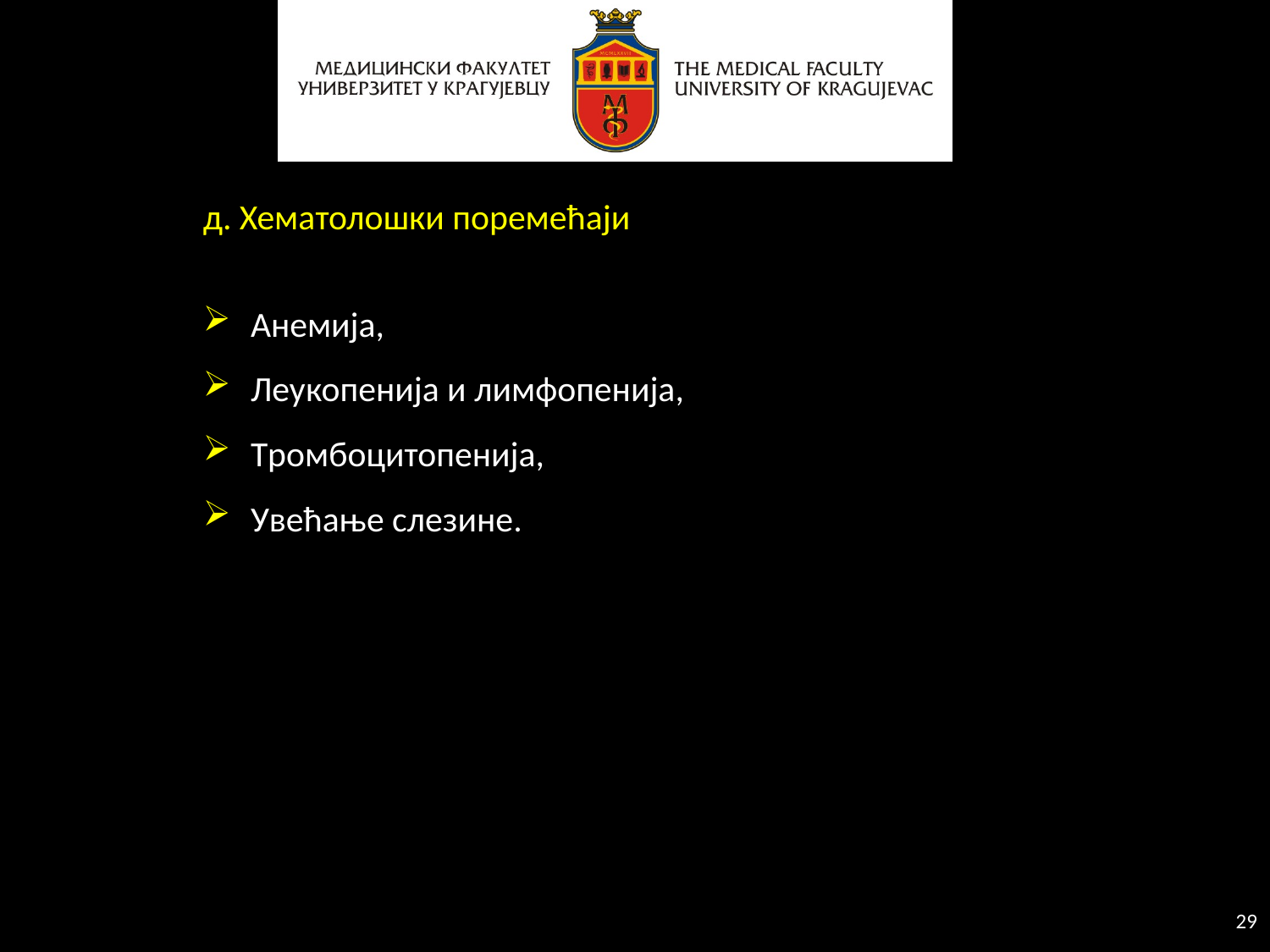

д. Хематолошки поремећаји
Анемија,
Леукопенија и лимфопенија,
Тромбоцитопенија,
Увећање слезине.
29